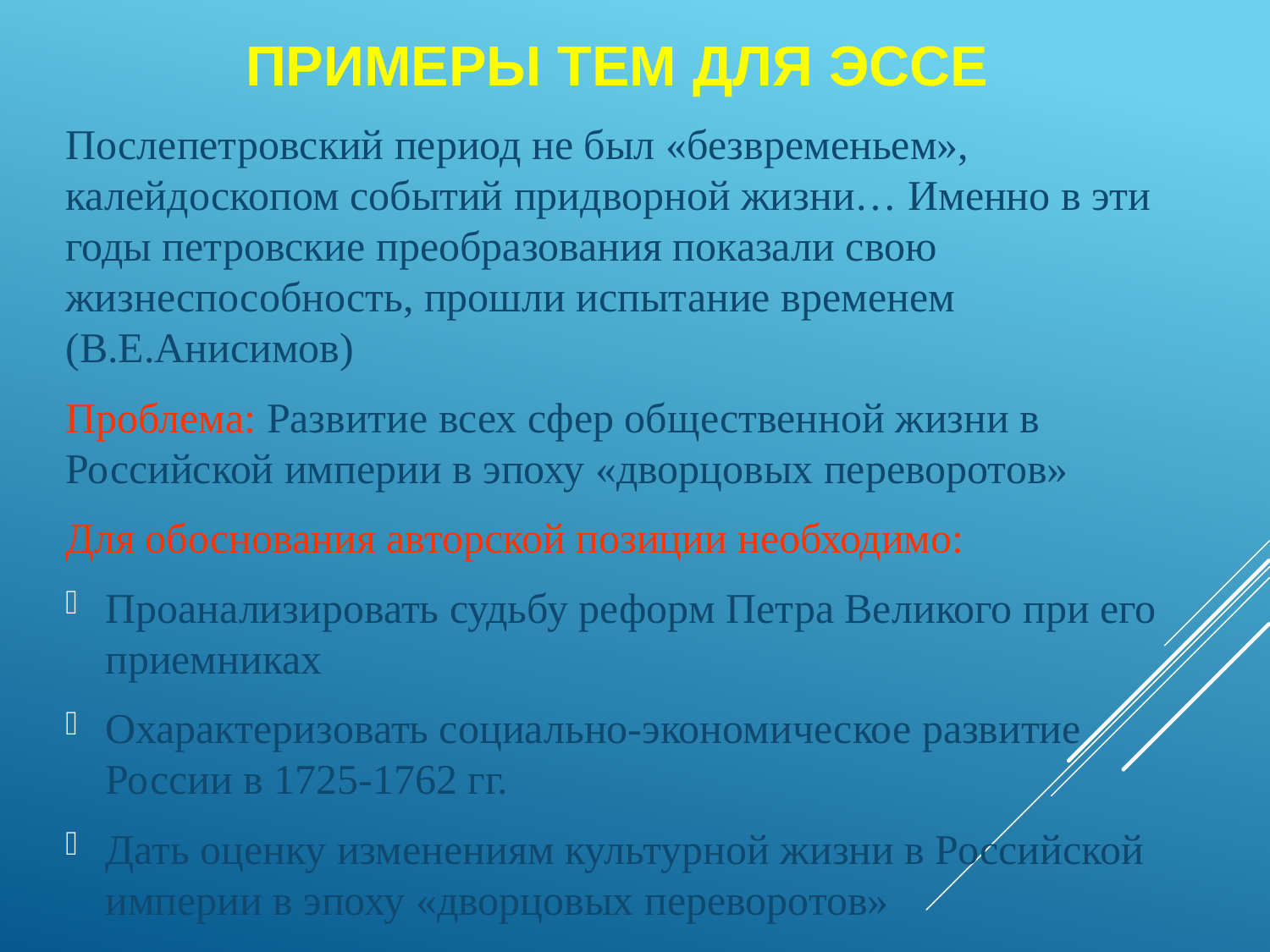

# Примеры тем для эссе
Послепетровский период не был «безвременьем», калейдоскопом событий придворной жизни… Именно в эти годы петровские преобразования показали свою жизнеспособность, прошли испытание временем        (В.Е.Анисимов)
Проблема: Развитие всех сфер общественной жизни в Российской империи в эпоху «дворцовых переворотов»
Для обоснования авторской позиции необходимо:
Проанализировать судьбу реформ Петра Великого при его приемниках
Охарактеризовать социально-экономическое развитие России в 1725-1762 гг.
Дать оценку изменениям культурной жизни в Российской империи в эпоху «дворцовых переворотов»